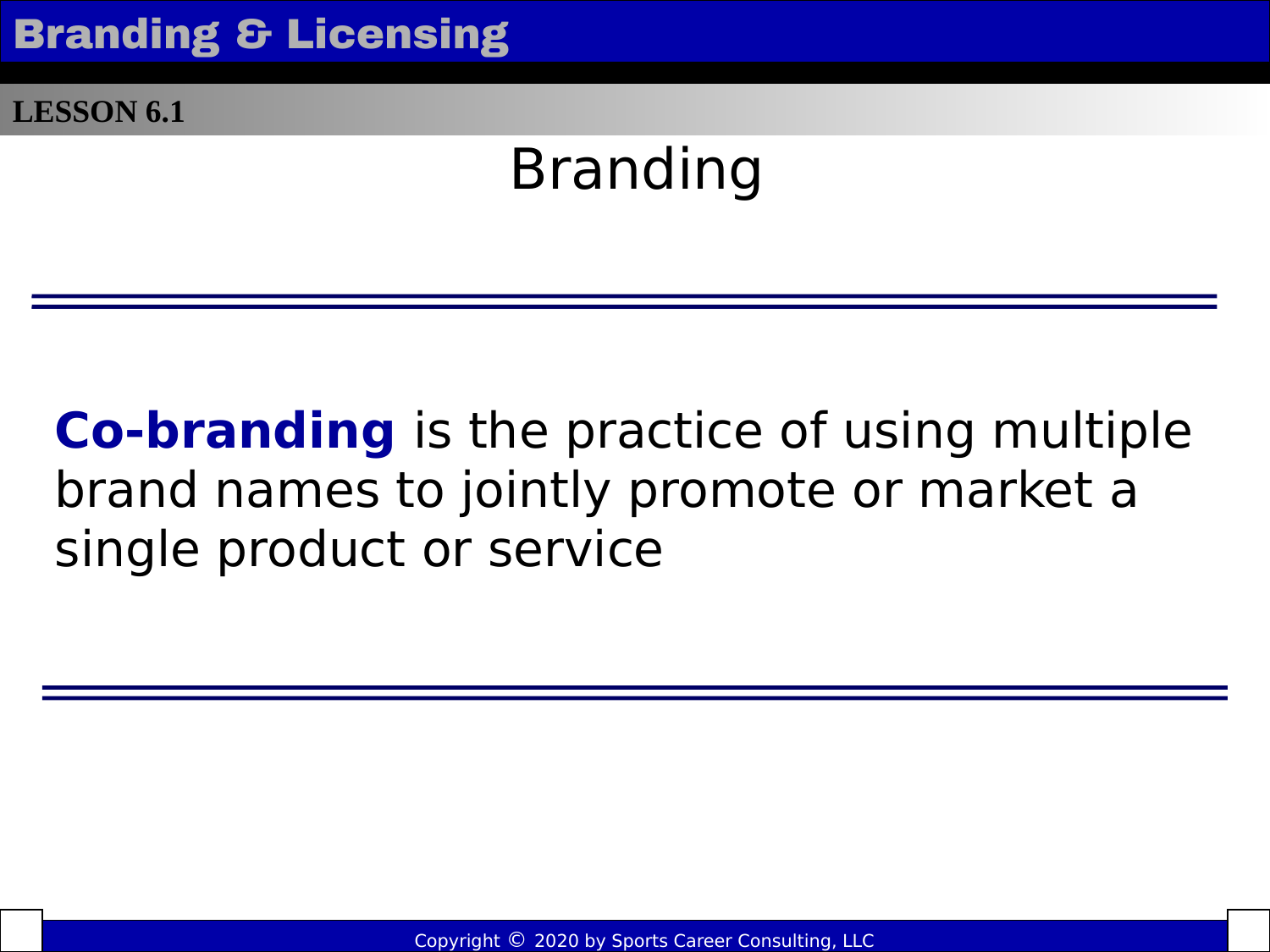

Branding & Licensing
LESSON 6.1
Branding

Co-branding is the practice of using multiple brand names to jointly promote or market a single product or service

Copyright © 2020 by Sports Career Consulting, LLC